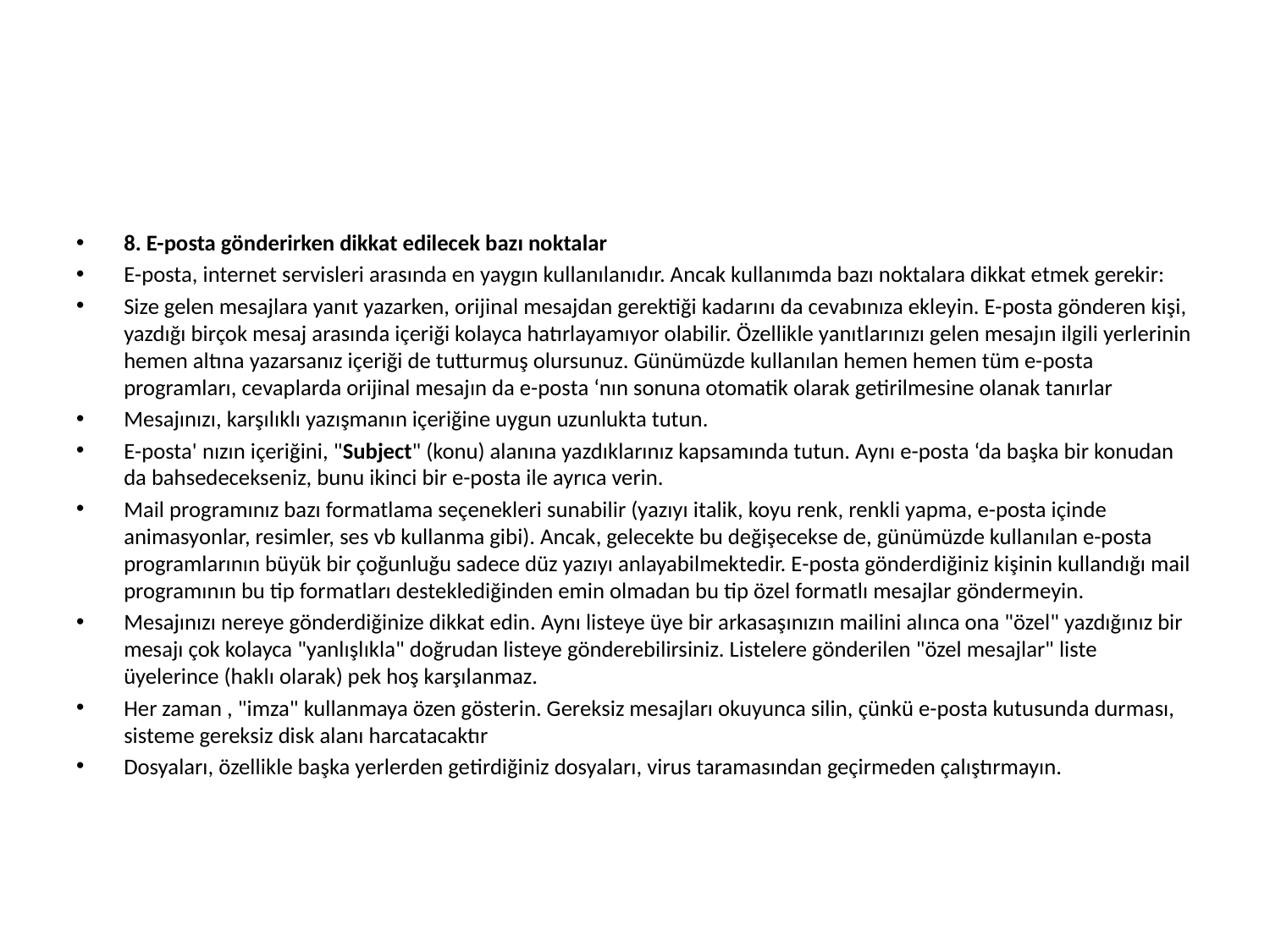

#
8. E-posta gönderirken dikkat edilecek bazı noktalar
E-posta, internet servisleri arasında en yaygın kullanılanıdır. Ancak kullanımda bazı noktalara dikkat etmek gerekir:
Size gelen mesajlara yanıt yazarken, orijinal mesajdan gerektiği kadarını da cevabınıza ekleyin. E-posta gönderen kişi, yazdığı birçok mesaj arasında içeriği kolayca hatırlayamıyor olabilir. Özellikle yanıtlarınızı gelen mesajın ilgili yerlerinin hemen altına yazarsanız içeriği de tutturmuş olursunuz. Günümüzde kullanılan hemen hemen tüm e-posta programları, cevaplarda orijinal mesajın da e-posta ‘nın sonuna otomatik olarak getirilmesine olanak tanırlar
Mesajınızı, karşılıklı yazışmanın içeriğine uygun uzunlukta tutun.
E-posta' nızın içeriğini, "Subject" (konu) alanına yazdıklarınız kapsamında tutun. Aynı e-posta ‘da başka bir konudan da bahsedecekseniz, bunu ikinci bir e-posta ile ayrıca verin.
Mail programınız bazı formatlama seçenekleri sunabilir (yazıyı italik, koyu renk, renkli yapma, e-posta içinde animasyonlar, resimler, ses vb kullanma gibi). Ancak, gelecekte bu değişecekse de, günümüzde kullanılan e-posta programlarının büyük bir çoğunluğu sadece düz yazıyı anlayabilmektedir. E-posta gönderdiğiniz kişinin kullandığı mail programının bu tip formatları desteklediğinden emin olmadan bu tip özel formatlı mesajlar göndermeyin.
Mesajınızı nereye gönderdiğinize dikkat edin. Aynı listeye üye bir arkasaşınızın mailini alınca ona "özel" yazdığınız bir mesajı çok kolayca "yanlışlıkla" doğrudan listeye gönderebilirsiniz. Listelere gönderilen "özel mesajlar" liste üyelerince (haklı olarak) pek hoş karşılanmaz.
Her zaman , "imza" kullanmaya özen gösterin. Gereksiz mesajları okuyunca silin, çünkü e-posta kutusunda durması, sisteme gereksiz disk alanı harcatacaktır
Dosyaları, özellikle başka yerlerden getirdiğiniz dosyaları, virus taramasından geçirmeden çalıştırmayın.